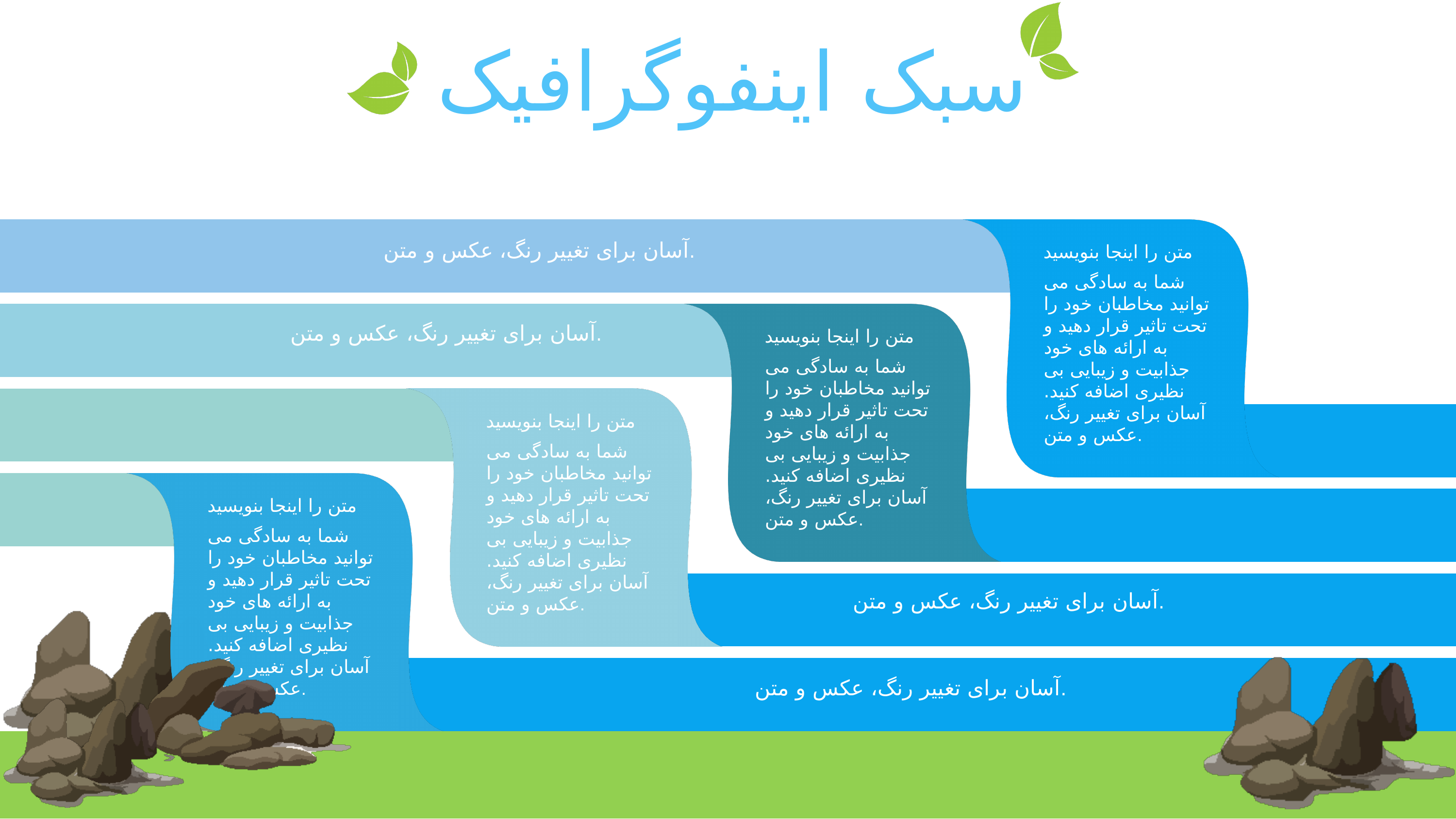

سبک اینفوگرافیک

آسان برای تغییر رنگ، عکس و متن.
متن را اینجا بنویسید
شما به سادگی می توانید مخاطبان خود را تحت تاثیر قرار دهید و به ارائه های خود جذابیت و زیبایی بی نظیری اضافه کنید. آسان برای تغییر رنگ، عکس و متن.

آسان برای تغییر رنگ، عکس و متن.
متن را اینجا بنویسید
شما به سادگی می توانید مخاطبان خود را تحت تاثیر قرار دهید و به ارائه های خود جذابیت و زیبایی بی نظیری اضافه کنید. آسان برای تغییر رنگ، عکس و متن.

متن را اینجا بنویسید
شما به سادگی می توانید مخاطبان خود را تحت تاثیر قرار دهید و به ارائه های خود جذابیت و زیبایی بی نظیری اضافه کنید. آسان برای تغییر رنگ، عکس و متن.

متن را اینجا بنویسید
شما به سادگی می توانید مخاطبان خود را تحت تاثیر قرار دهید و به ارائه های خود جذابیت و زیبایی بی نظیری اضافه کنید. آسان برای تغییر رنگ، عکس و متن.

آسان برای تغییر رنگ، عکس و متن.

آسان برای تغییر رنگ، عکس و متن.